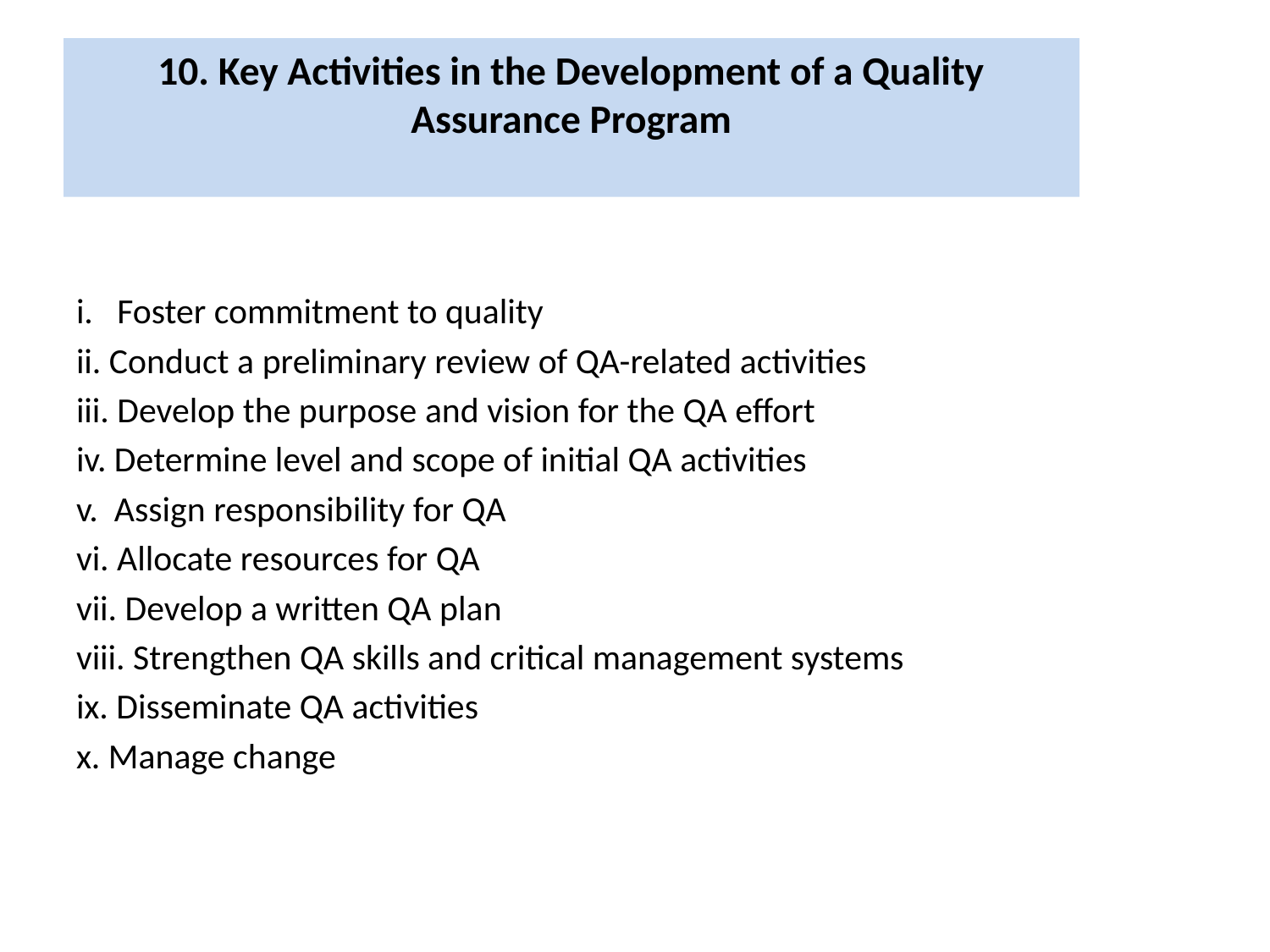

# 10. Key Activities in the Development of a Quality Assurance Program

i.   Foster commitment to quality
ii. Conduct a preliminary review of QA-related activities
iii. Develop the purpose and vision for the QA effort
iv. Determine level and scope of initial QA activities
v.  Assign responsibility for QA
vi. Allocate resources for QA
vii. Develop a written QA plan
viii. Strengthen QA skills and critical management systems
ix. Disseminate QA activities
x. Manage change